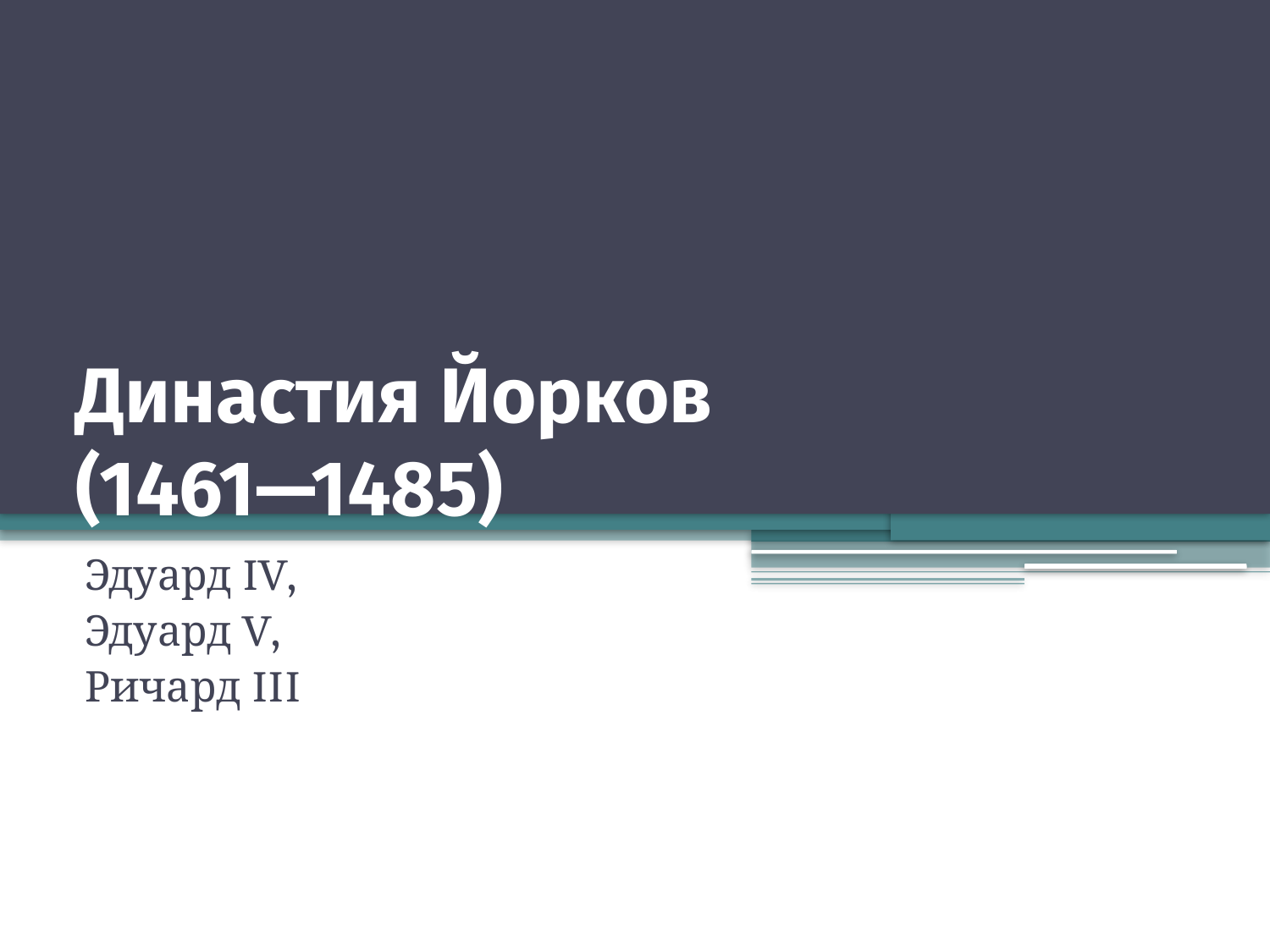

# Династия Йорков (1461—1485)
Эдуард IV,
Эдуард V,
Ричард III